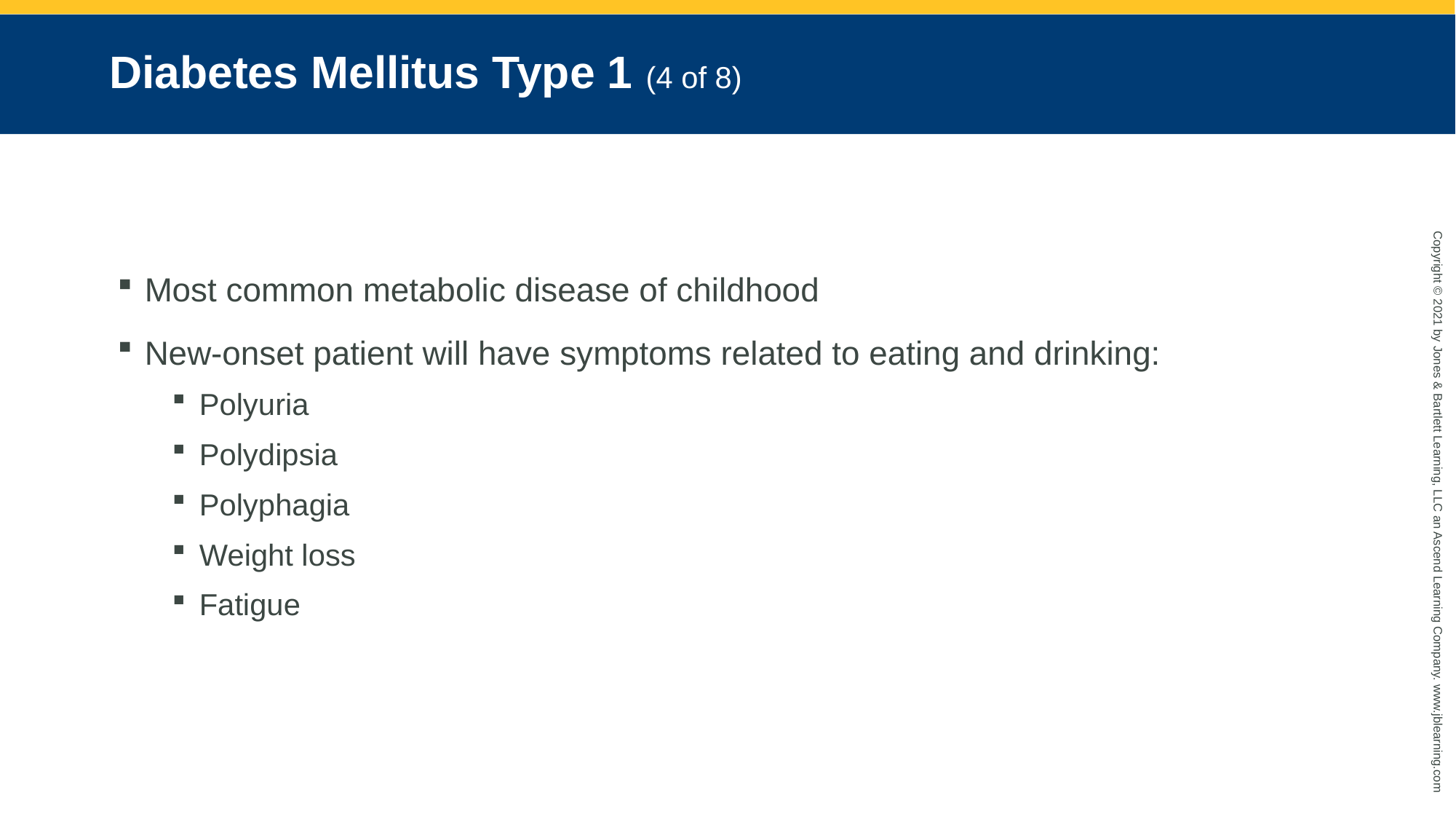

# Diabetes Mellitus Type 1 (4 of 8)
Most common metabolic disease of childhood
New-onset patient will have symptoms related to eating and drinking:
Polyuria
Polydipsia
Polyphagia
Weight loss
Fatigue